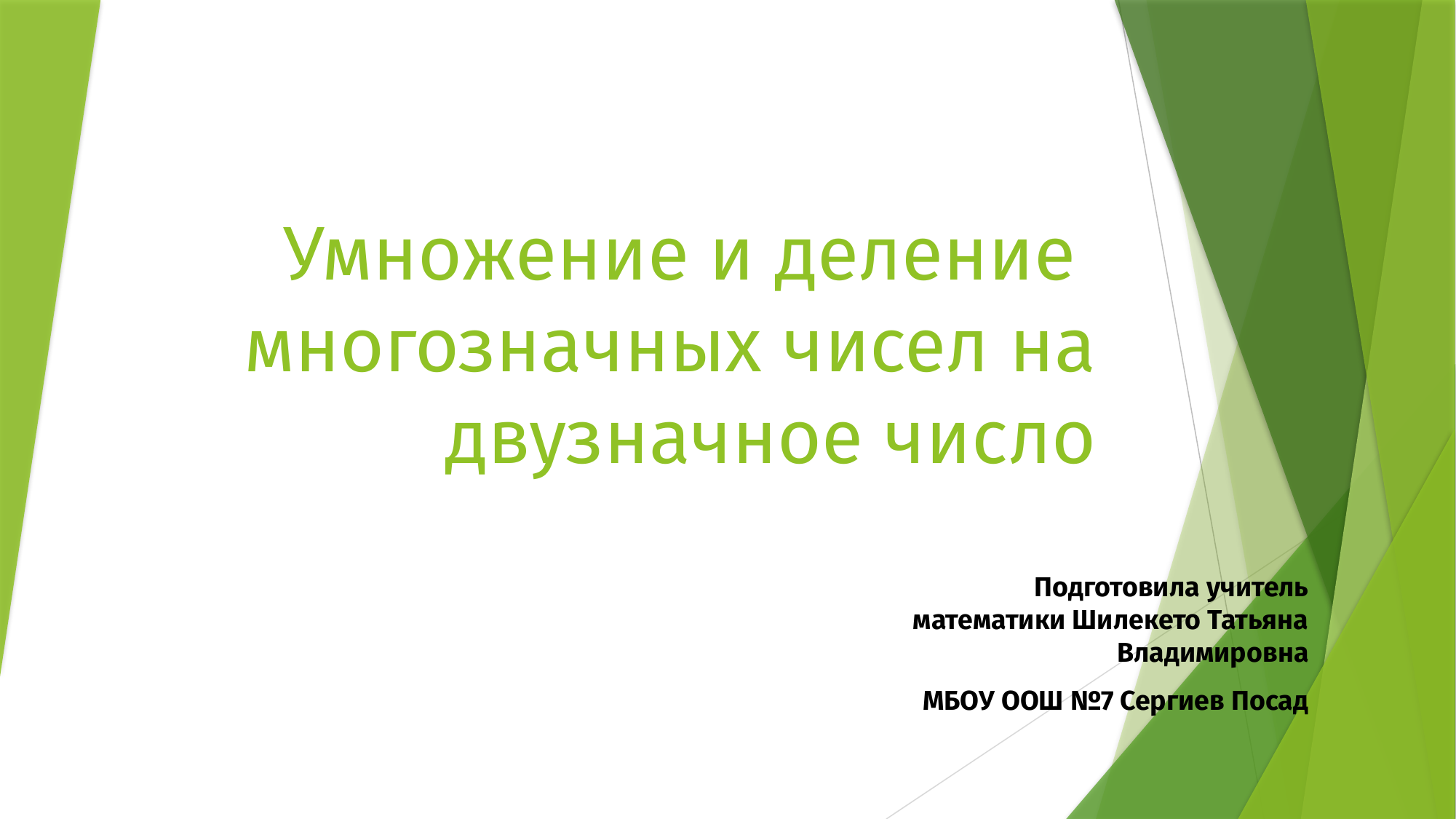

# Умножение и деление  многозначных чисел на двузначное число
Подготовила учитель математики Шилекето Татьяна Владимировна
МБОУ ООШ №7 Сергиев Посад